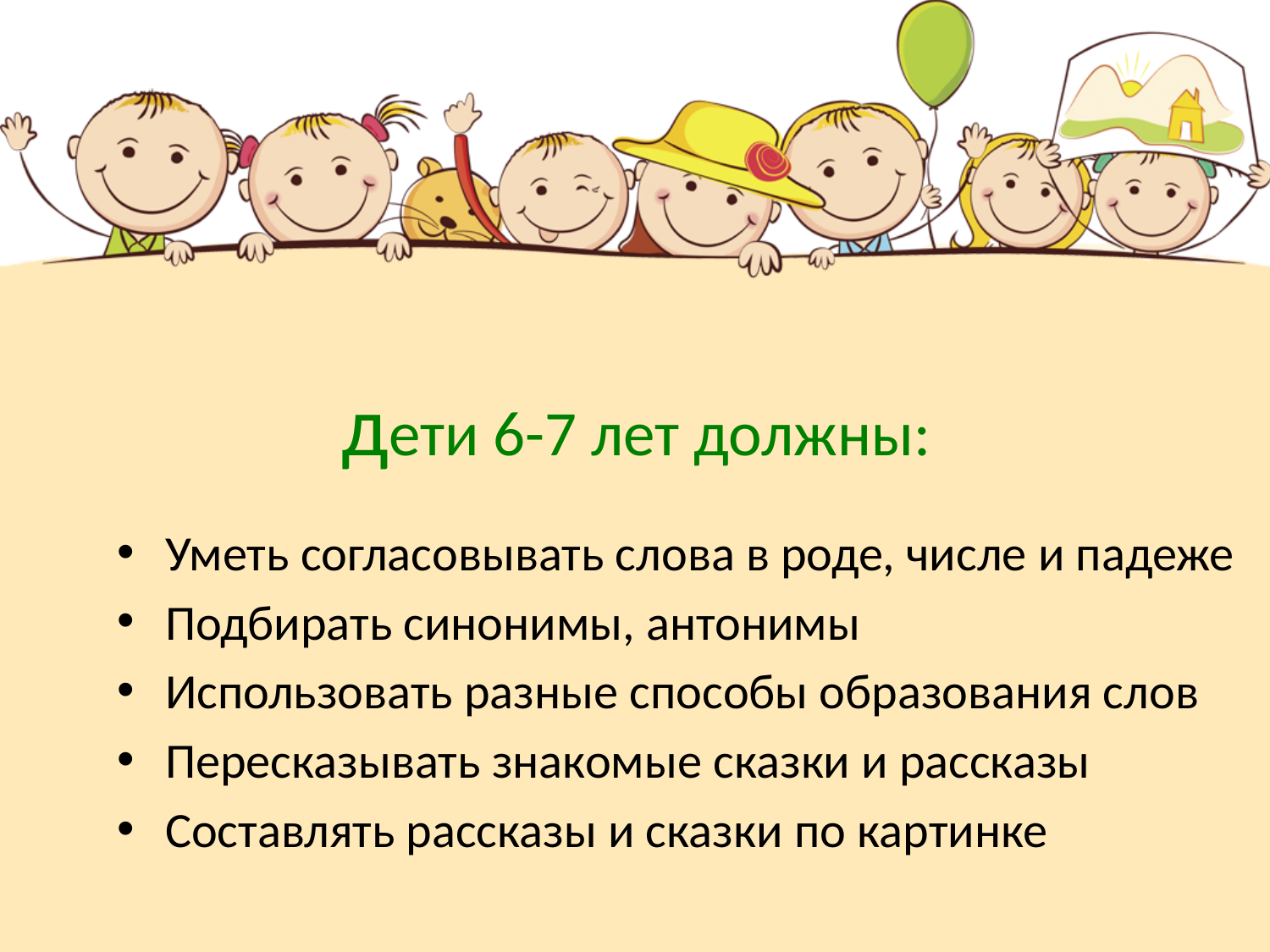

# дети 6-7 лет должны:

Уметь согласовывать слова в роде, числе и падеже
Подбирать синонимы, антонимы
Использовать разные способы образования слов
Пересказывать знакомые сказки и рассказы
Составлять рассказы и сказки по картинке